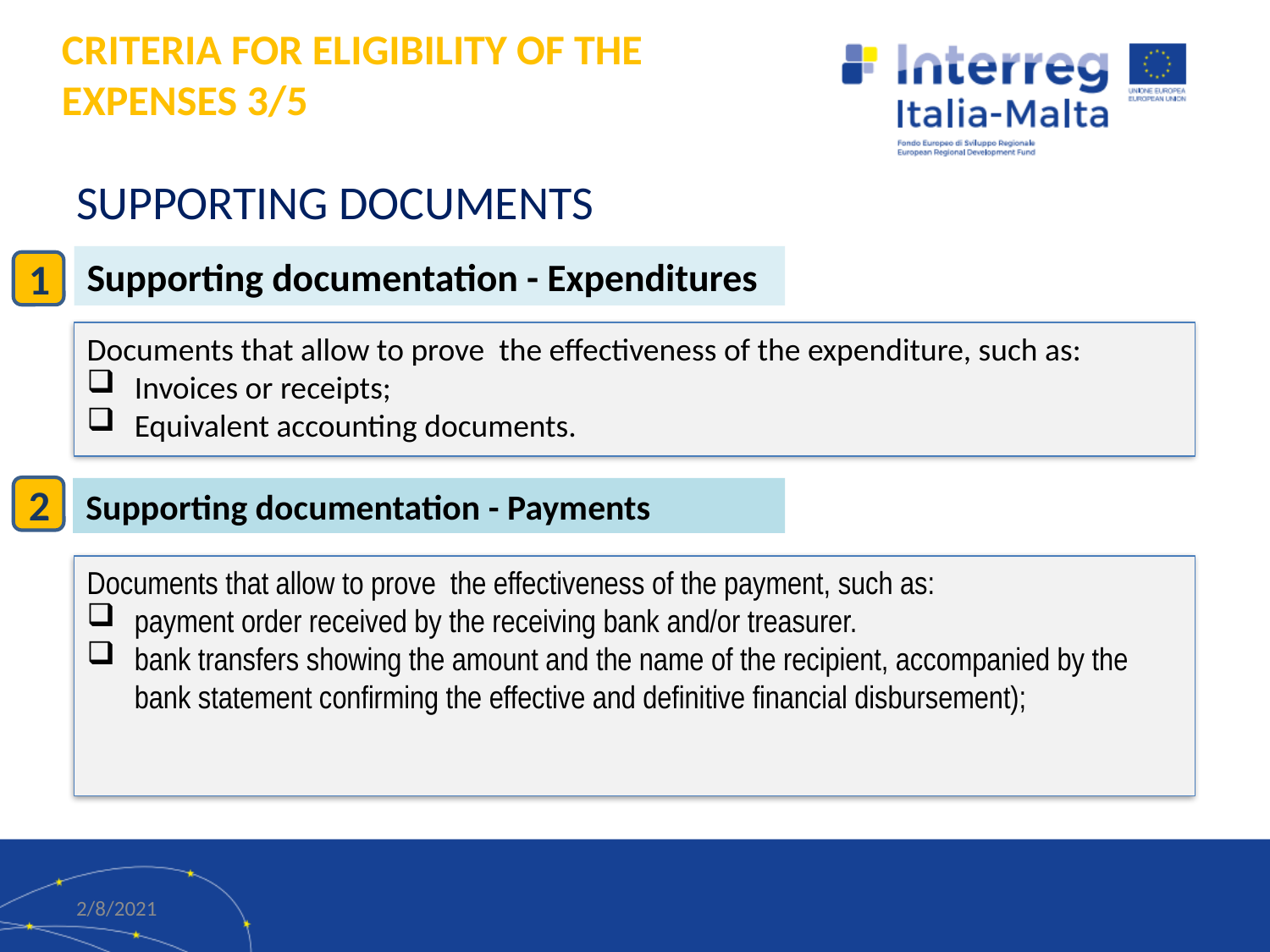

# CRITERIA FOR ELIGIBILITY OF THE EXPENSES 3/5
SUPPORTING DOCUMENTS
Supporting documentation - Expenditures
1
Documents that allow to prove  the effectiveness of the expenditure, such as:
Invoices or receipts;
Equivalent accounting documents.
2
Supporting documentation - Payments
Documents that allow to prove  the effectiveness of the payment, such as:
payment order received by the receiving bank and/or treasurer.
bank transfers showing the amount and the name of the recipient, accompanied by the bank statement confirming the effective and definitive financial disbursement);
2/8/2021

10